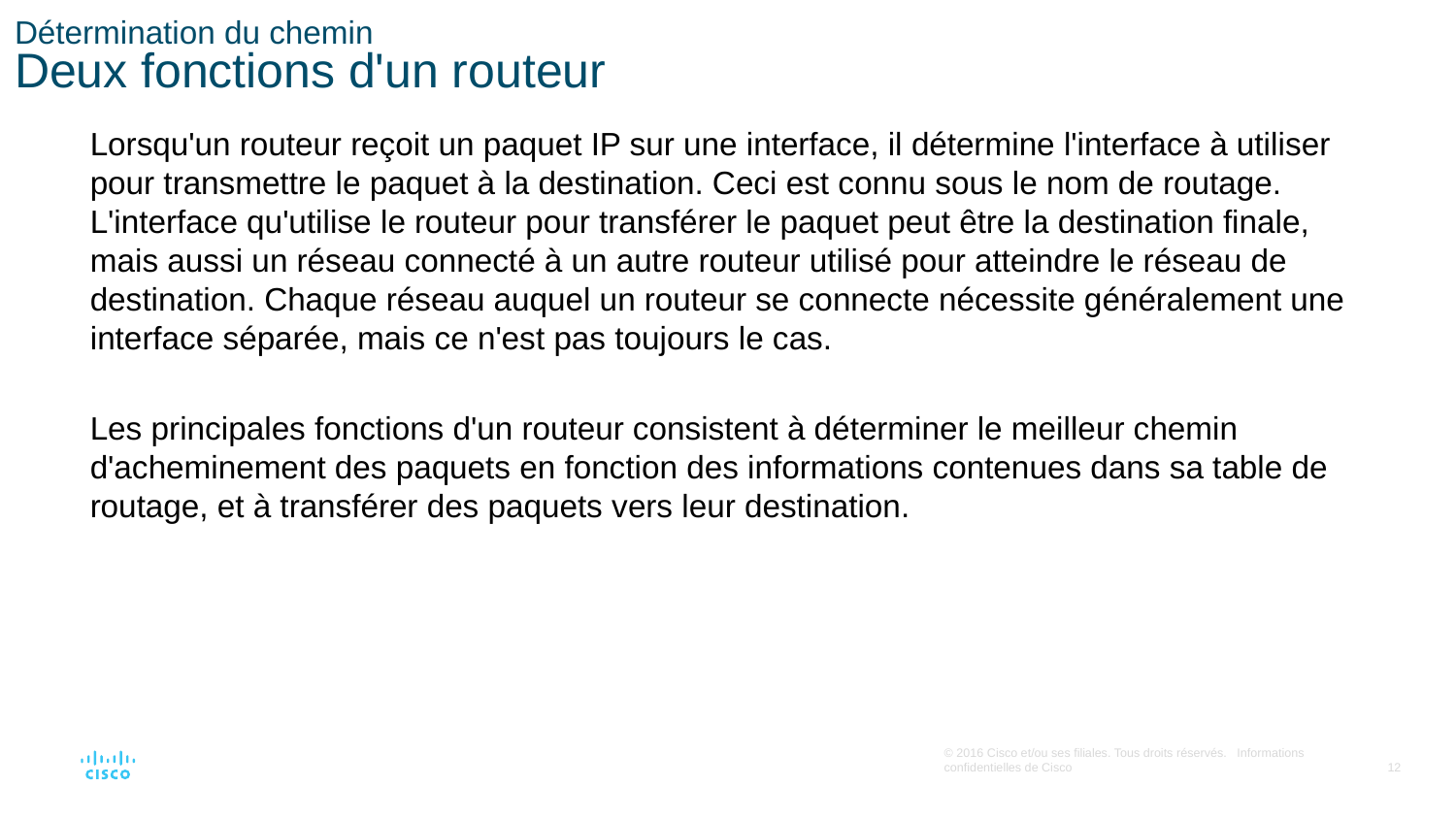

# Détermination du chemin Deux fonctions d'un routeur
Lorsqu'un routeur reçoit un paquet IP sur une interface, il détermine l'interface à utiliser pour transmettre le paquet à la destination. Ceci est connu sous le nom de routage. L'interface qu'utilise le routeur pour transférer le paquet peut être la destination finale, mais aussi un réseau connecté à un autre routeur utilisé pour atteindre le réseau de destination. Chaque réseau auquel un routeur se connecte nécessite généralement une interface séparée, mais ce n'est pas toujours le cas.

Les principales fonctions d'un routeur consistent à déterminer le meilleur chemin d'acheminement des paquets en fonction des informations contenues dans sa table de routage, et à transférer des paquets vers leur destination.